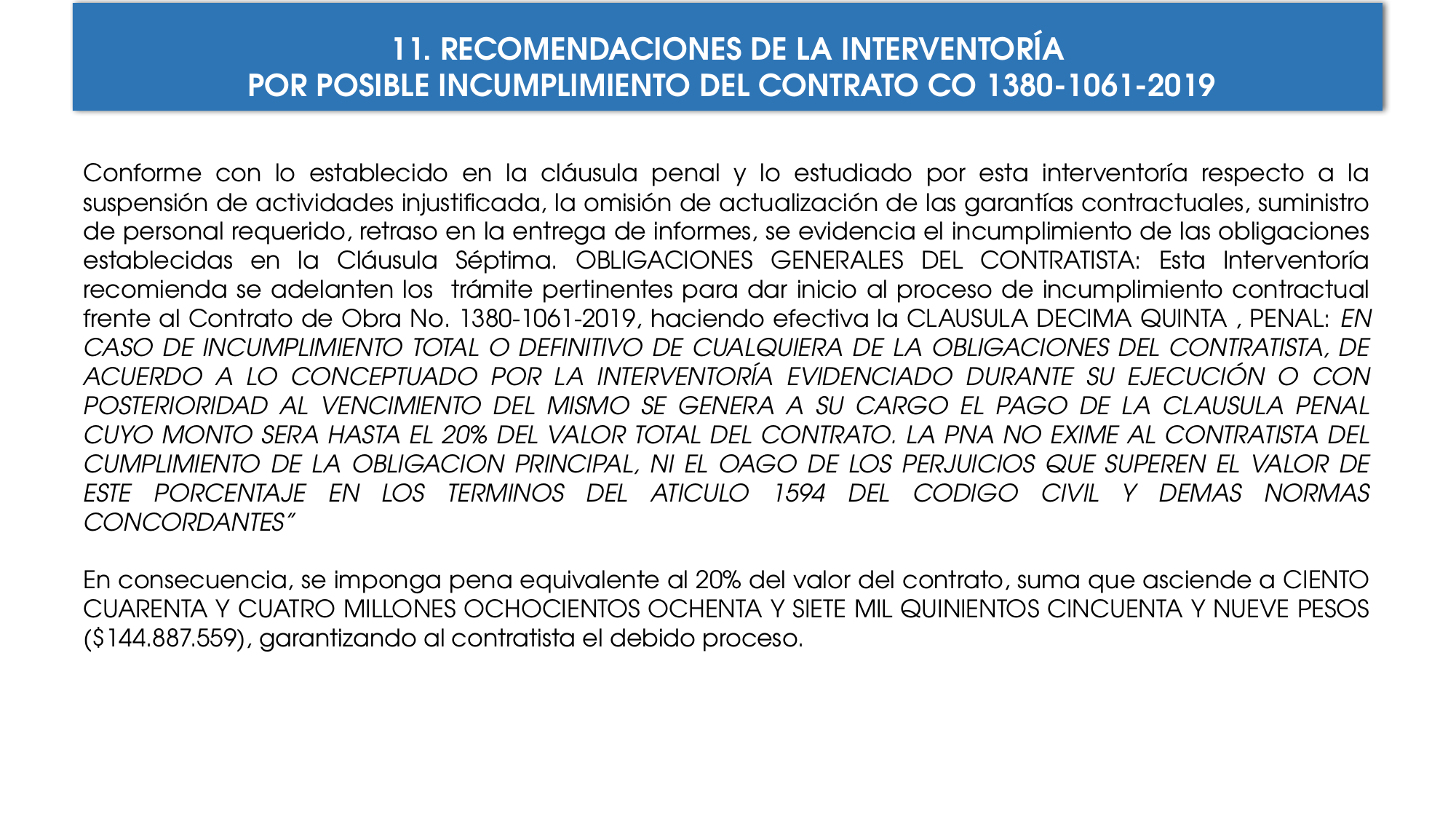

11. RECOMENDACIONES DE LA INTERVENTORÍA
 POR POSIBLE INCUMPLIMIENTO DEL CONTRATO CO 1380-1061-2019
Conforme con lo establecido en la cláusula penal y lo estudiado por esta interventoría respecto a la suspensión de actividades injustificada, la omisión de actualización de las garantías contractuales, suministro de personal requerido, retraso en la entrega de informes, se evidencia el incumplimiento de las obligaciones establecidas en la Cláusula Séptima. OBLIGACIONES GENERALES DEL CONTRATISTA: Esta Interventoría recomienda se adelanten los  trámite pertinentes para dar inicio al proceso de incumplimiento contractual frente al Contrato de Obra No. 1380-1061-2019, haciendo efectiva la CLAUSULA DECIMA QUINTA , PENAL: EN CASO DE INCUMPLIMIENTO TOTAL O DEFINITIVO DE CUALQUIERA DE LA OBLIGACIONES DEL CONTRATISTA, DE ACUERDO A LO CONCEPTUADO POR LA INTERVENTORÍA EVIDENCIADO DURANTE SU EJECUCIÓN O CON POSTERIORIDAD AL VENCIMIENTO DEL MISMO SE GENERA A SU CARGO EL PAGO DE LA CLAUSULA PENAL CUYO MONTO SERA HASTA EL 20% DEL VALOR TOTAL DEL CONTRATO. LA PNA NO EXIME AL CONTRATISTA DEL CUMPLIMIENTO DE LA OBLIGACION PRINCIPAL, NI EL OAGO DE LOS PERJUICIOS QUE SUPEREN EL VALOR DE ESTE PORCENTAJE EN LOS TERMINOS DEL ATICULO 1594 DEL CODIGO CIVIL Y DEMAS NORMAS CONCORDANTES”

En consecuencia, se imponga pena equivalente al 20% del valor del contrato, suma que asciende a CIENTO CUARENTA Y CUATRO MILLONES OCHOCIENTOS OCHENTA Y SIETE MIL QUINIENTOS CINCUENTA Y NUEVE PESOS ($144.887.559), garantizando al contratista el debido proceso.